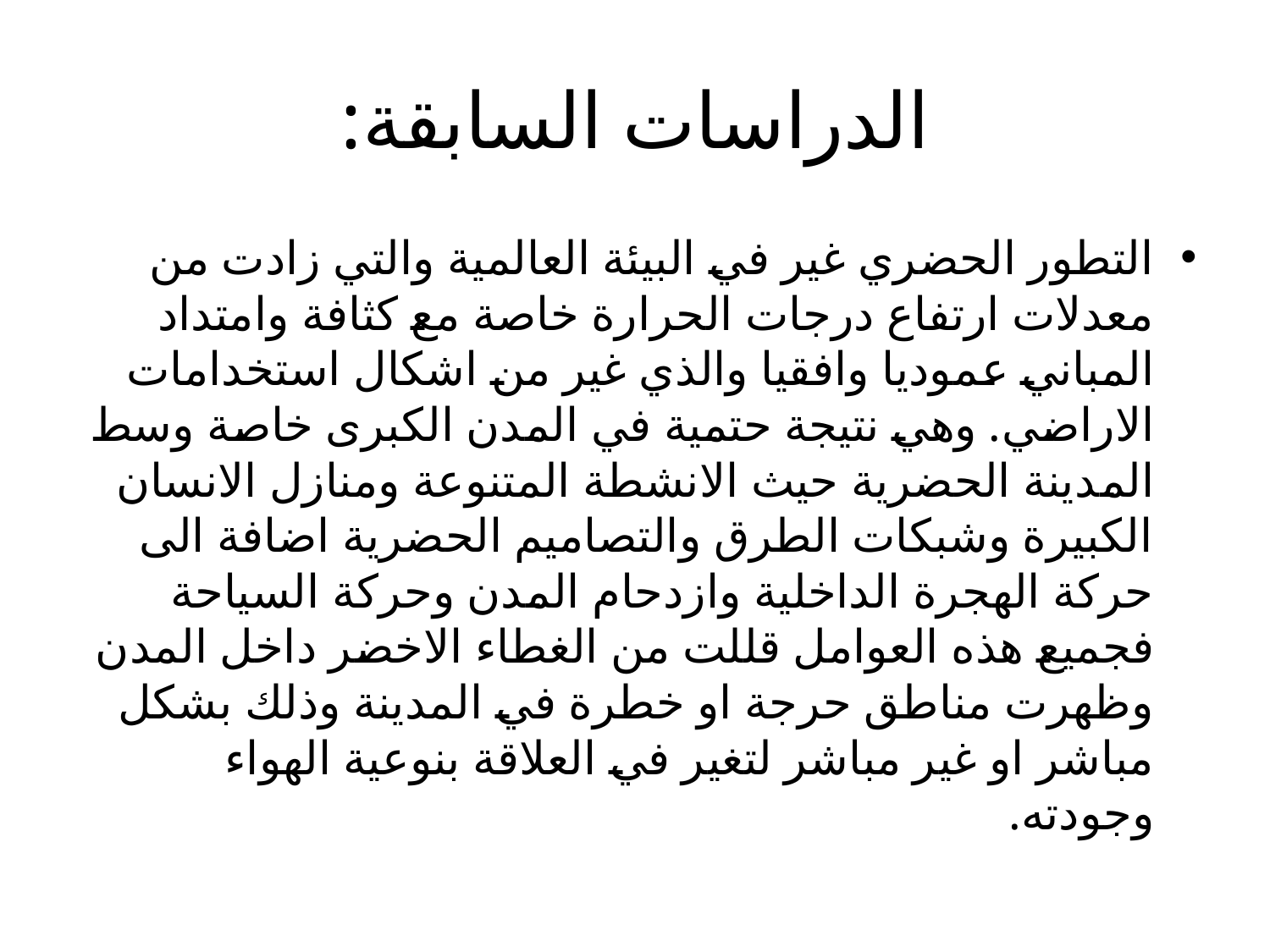

# الدراسات السابقة:
التطور الحضري غير في البيئة العالمية والتي زادت من معدلات ارتفاع درجات الحرارة خاصة مع كثافة وامتداد المباني عموديا وافقيا والذي غير من اشكال استخدامات الاراضي. وهي نتيجة حتمية في المدن الكبرى خاصة وسط المدينة الحضرية حيث الانشطة المتنوعة ومنازل الانسان الكبيرة وشبكات الطرق والتصاميم الحضرية اضافة الى حركة الهجرة الداخلية وازدحام المدن وحركة السياحة فجميع هذه العوامل قللت من الغطاء الاخضر داخل المدن وظهرت مناطق حرجة او خطرة في المدينة وذلك بشكل مباشر او غير مباشر لتغير في العلاقة بنوعية الهواء وجودته.